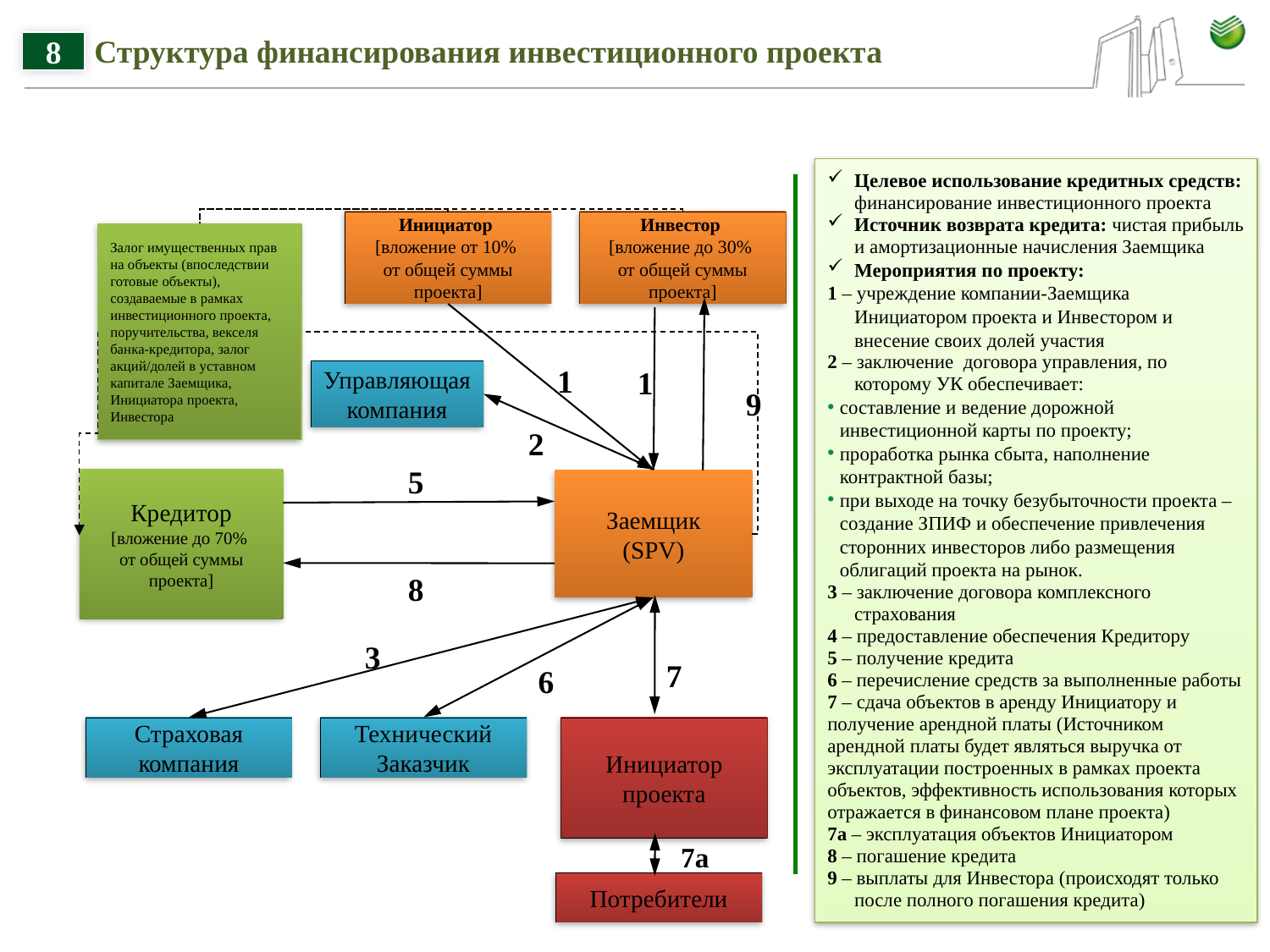

# Структура финансирования инвестиционного проекта
8
Целевое использование кредитных средств: финансирование инвестиционного проекта
Источник возврата кредита: чистая прибыль и амортизационные начисления Заемщика
Мероприятия по проекту:
1 – учреждение компании-Заемщика Инициатором проекта и Инвестором и внесение своих долей участия
2 – заключение  договора управления, по которому УК обеспечивает:
составление и ведение дорожной инвестиционной карты по проекту;
проработка рынка сбыта, наполнение контрактной базы;
при выходе на точку безубыточности проекта – создание ЗПИФ и обеспечение привлечения сторонних инвесторов либо размещения облигаций проекта на рынок.
3 – заключение договора комплексного страхования
4 – предоставление обеспечения Кредитору
5 – получение кредита
6 – перечисление средств за выполненные работы
7 – сдача объектов в аренду Инициатору и получение арендной платы (Источником арендной платы будет являться выручка от эксплуатации построенных в рамках проекта объектов, эффективность использования которых отражается в финансовом плане проекта)
7а – эксплуатация объектов Инициатором
8 – погашение кредита
9 – выплаты для Инвестора (происходят только после полного погашения кредита)

Инициатор
[вложение от 10%
от общей суммы проекта]
Инвестор
[вложение до 30%
от общей суммы проекта]
Залог имущественных прав  на объекты (впоследствии готовые объекты), создаваемые в рамках инвестиционного проекта,  поручительства, векселя банка-кредитора, залог акций/долей в уставном капитале Заемщика, Инициатора проекта, Инвестора
1
1
Управляющая компания
9
2
5
Кредитор
[вложение до 70%
от общей суммы проекта]
Заемщик
(SPV)
8
3
7
6
Страховая компания
Технический Заказчик
Инициатор проекта
7а

Потребители